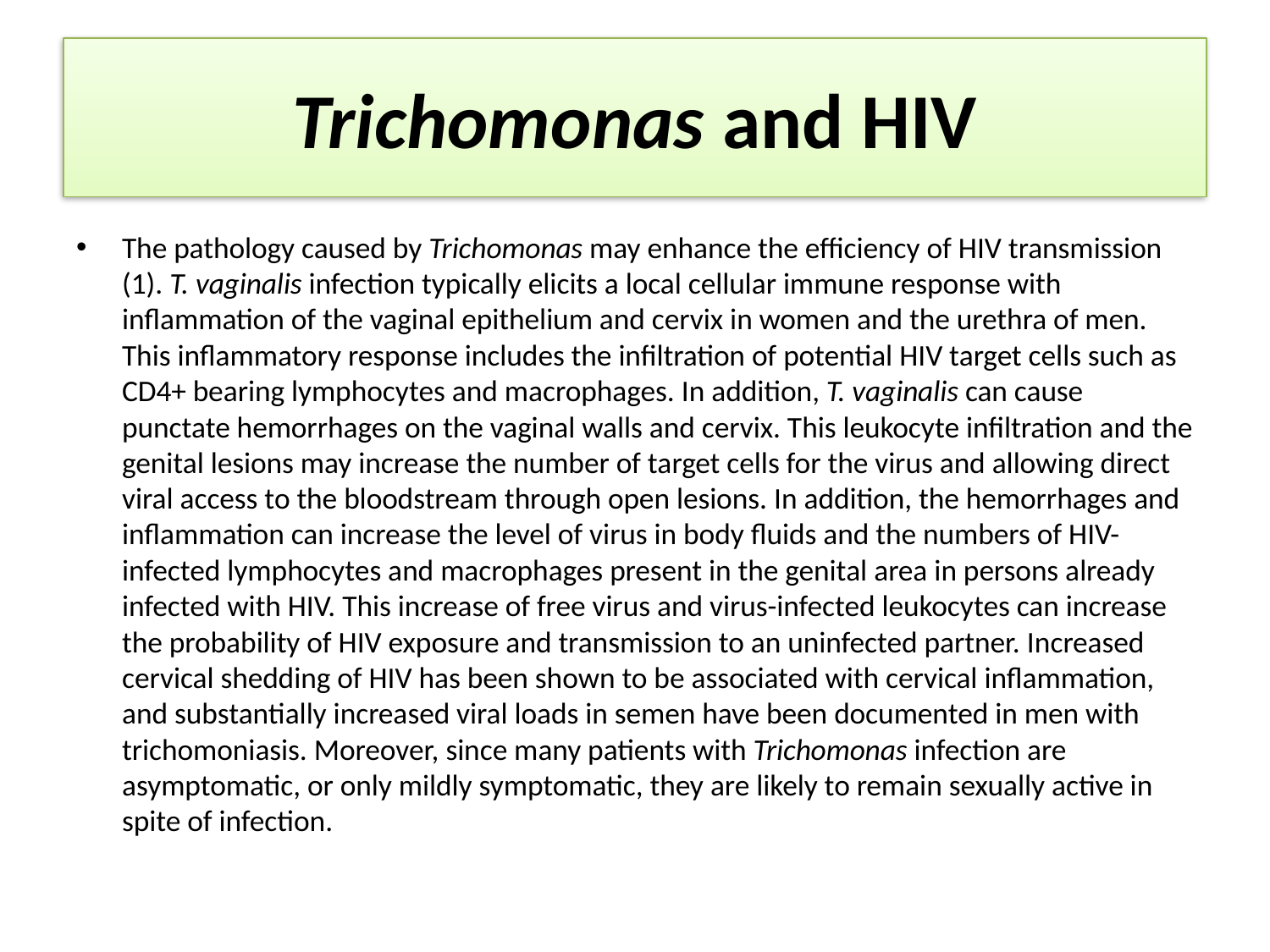

# Trichomonas and HIV
The pathology caused by Trichomonas may enhance the efficiency of HIV transmission (1). T. vaginalis infection typically elicits a local cellular immune response with inflammation of the vaginal epithelium and cervix in women and the urethra of men. This inflammatory response includes the infiltration of potential HIV target cells such as CD4+ bearing lymphocytes and macrophages. In addition, T. vaginalis can cause punctate hemorrhages on the vaginal walls and cervix. This leukocyte infiltration and the genital lesions may increase the number of target cells for the virus and allowing direct viral access to the bloodstream through open lesions. In addition, the hemorrhages and inflammation can increase the level of virus in body fluids and the numbers of HIV-infected lymphocytes and macrophages present in the genital area in persons already infected with HIV. This increase of free virus and virus-infected leukocytes can increase the probability of HIV exposure and transmission to an uninfected partner. Increased cervical shedding of HIV has been shown to be associated with cervical inflammation, and substantially increased viral loads in semen have been documented in men with trichomoniasis. Moreover, since many patients with Trichomonas infection are asymptomatic, or only mildly symptomatic, they are likely to remain sexually active in spite of infection.